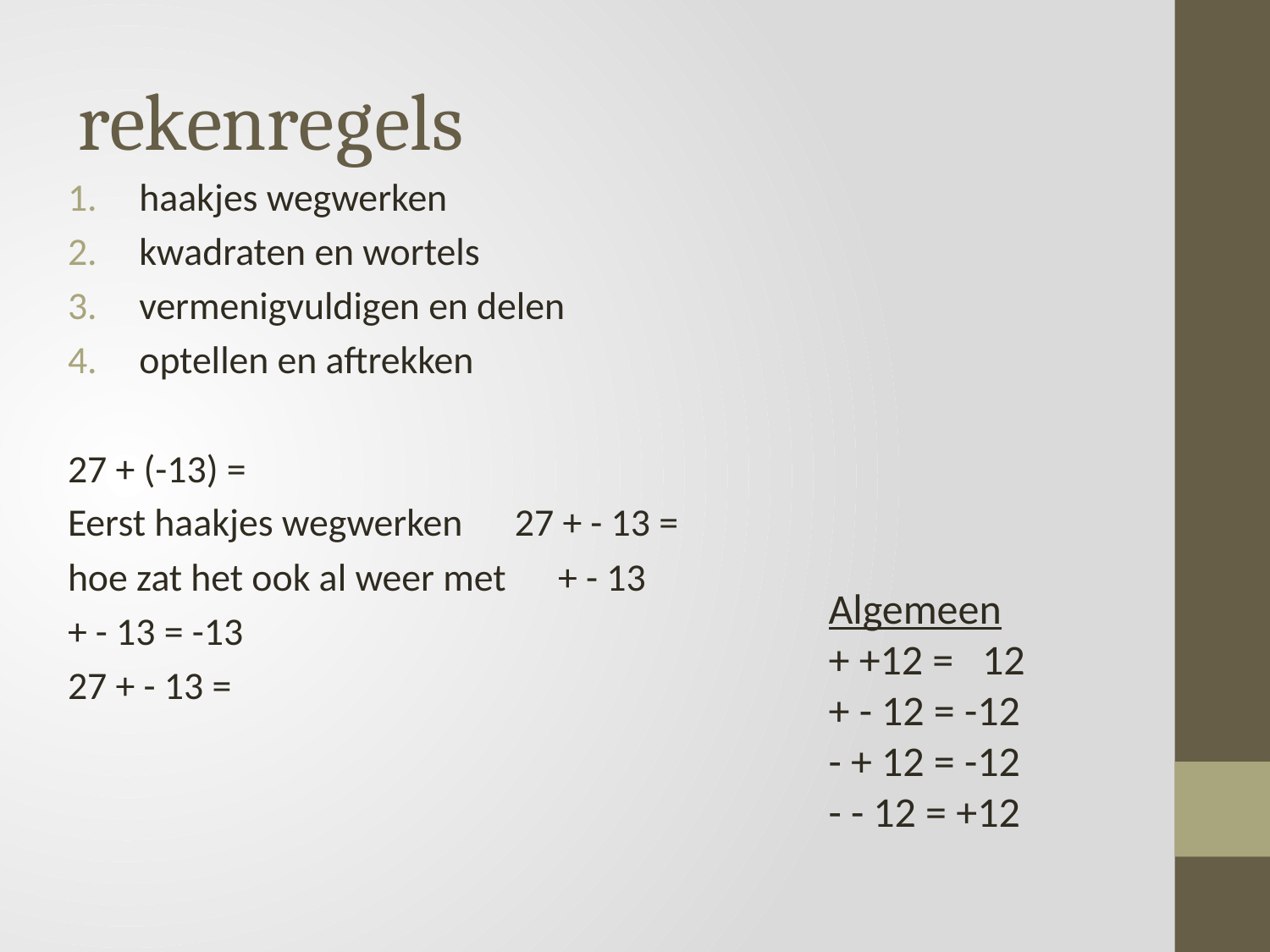

# rekenregels
haakjes wegwerken
kwadraten en wortels
vermenigvuldigen en delen
optellen en aftrekken

27 + (-13) =
Eerst haakjes wegwerken      27 + - 13 =
hoe zat het ook al weer met      + - 13
+ - 13 = -13
27 + - 13 =

Algemeen
+ +12 =   12
+ - 12 = -12
- + 12 = -12
- - 12 = +12